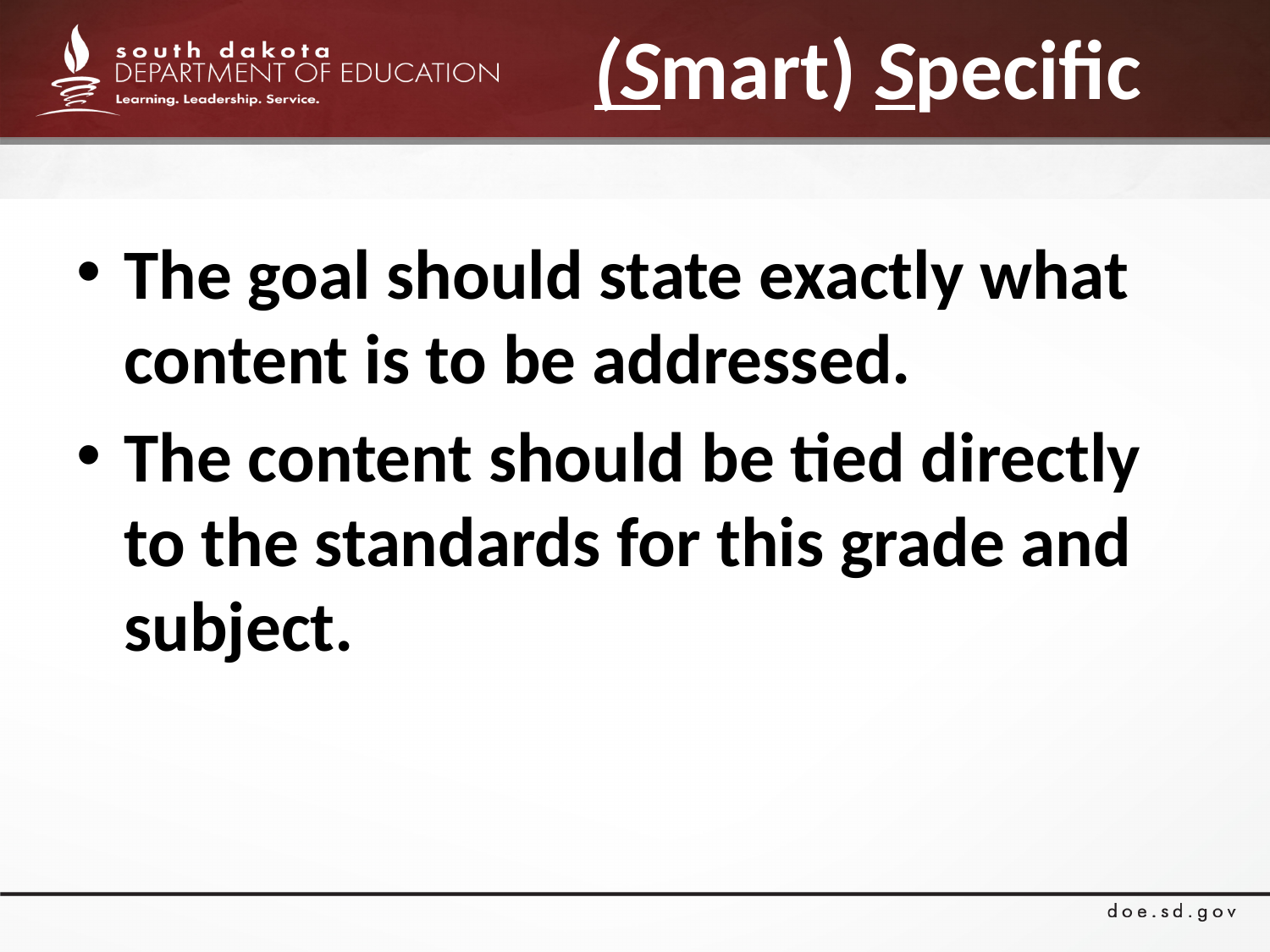

# (Smart) Specific
The goal should state exactly what content is to be addressed.
The content should be tied directly to the standards for this grade and subject.